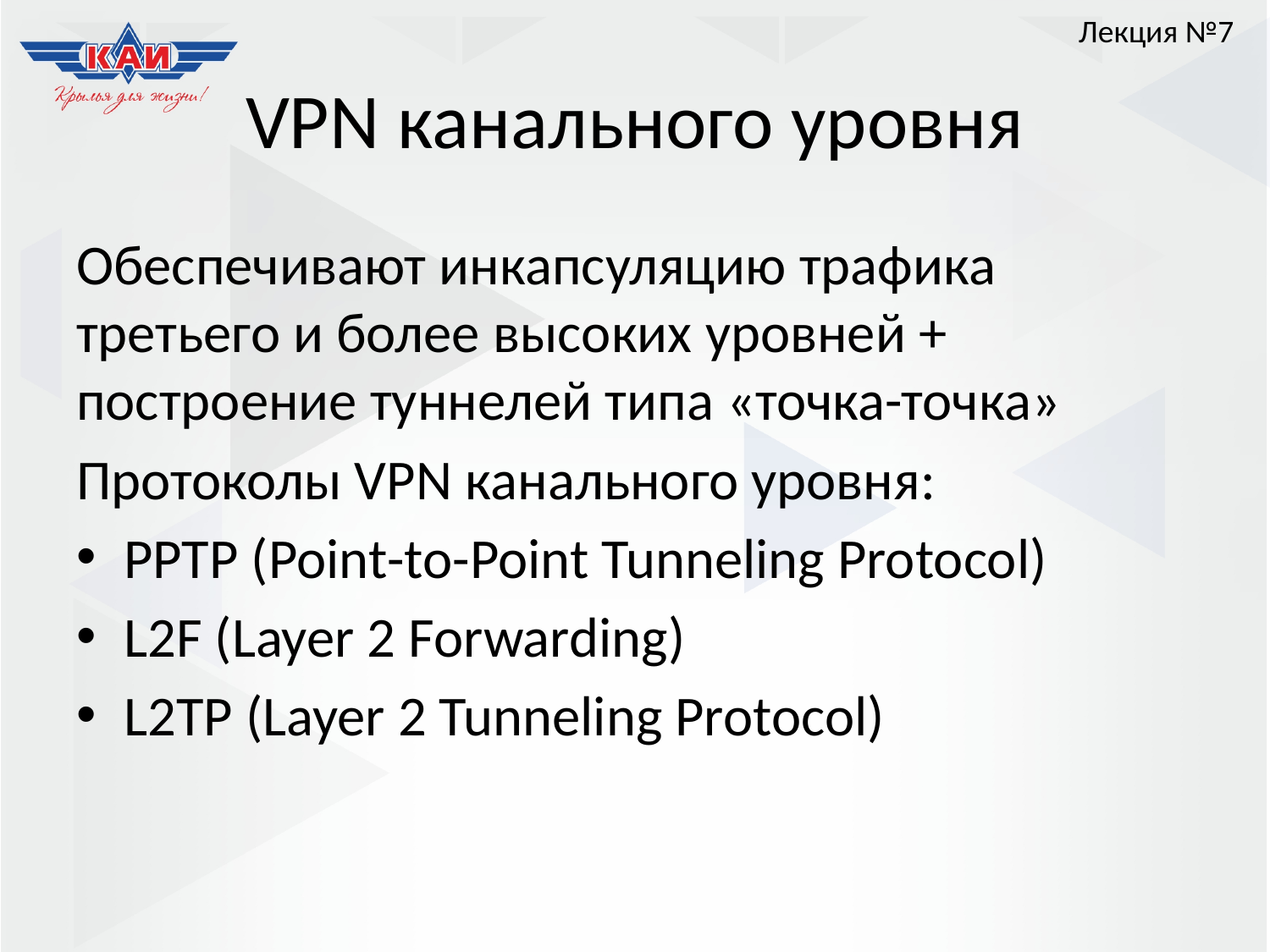

Лекция №7
# VPN канального уровня
Обеспечивают инкапсуляцию трафика третьего и более высоких уровней + построение туннелей типа «точка-точка»
Протоколы VPN канального уровня:
РРТР (Point-to-Point Tunneling Protocol)
L2F (Layer 2 Forwarding)
L2TP (Layer 2 Tunneling Protocol)